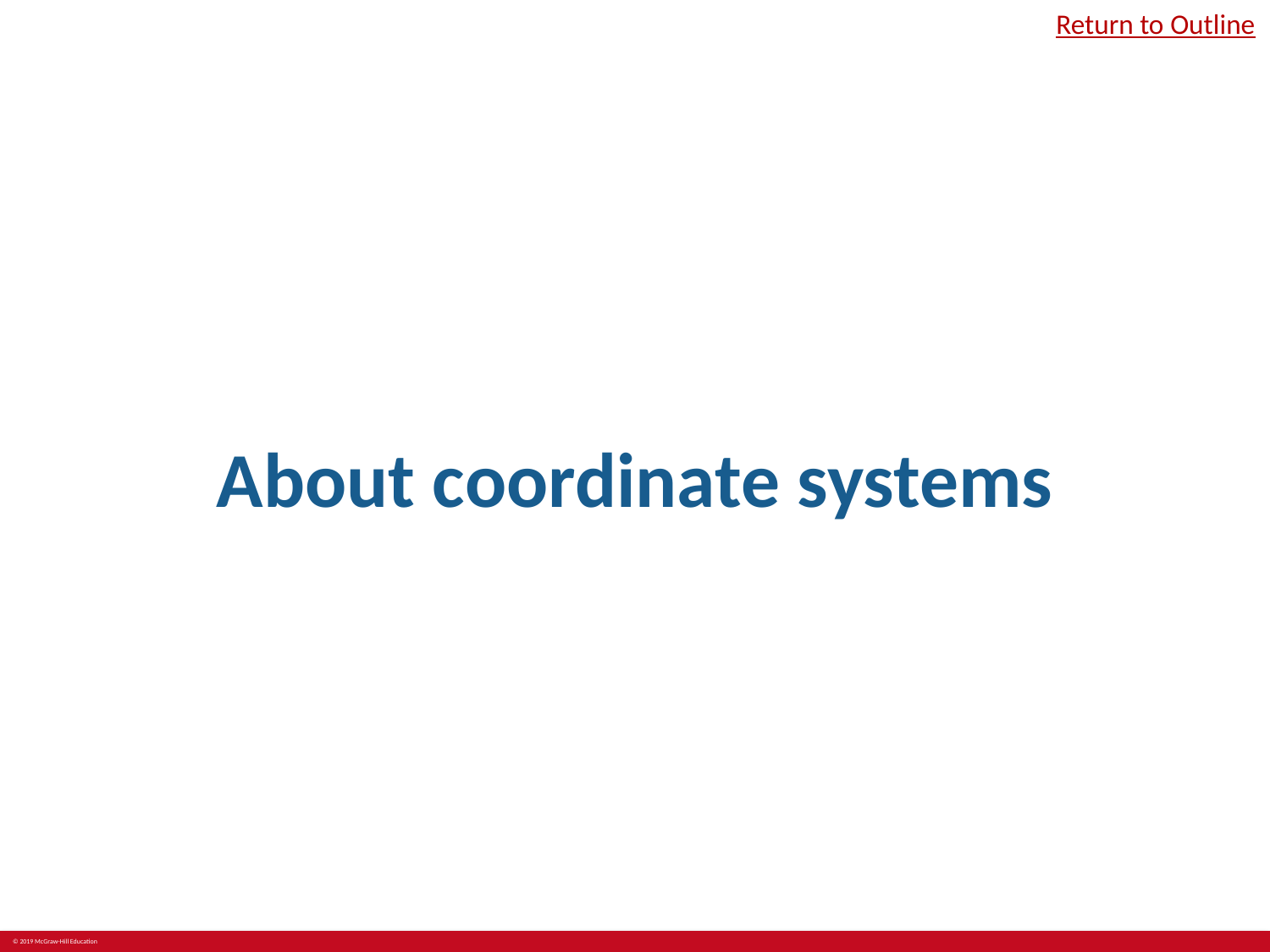

Return to Outline
# About coordinate systems